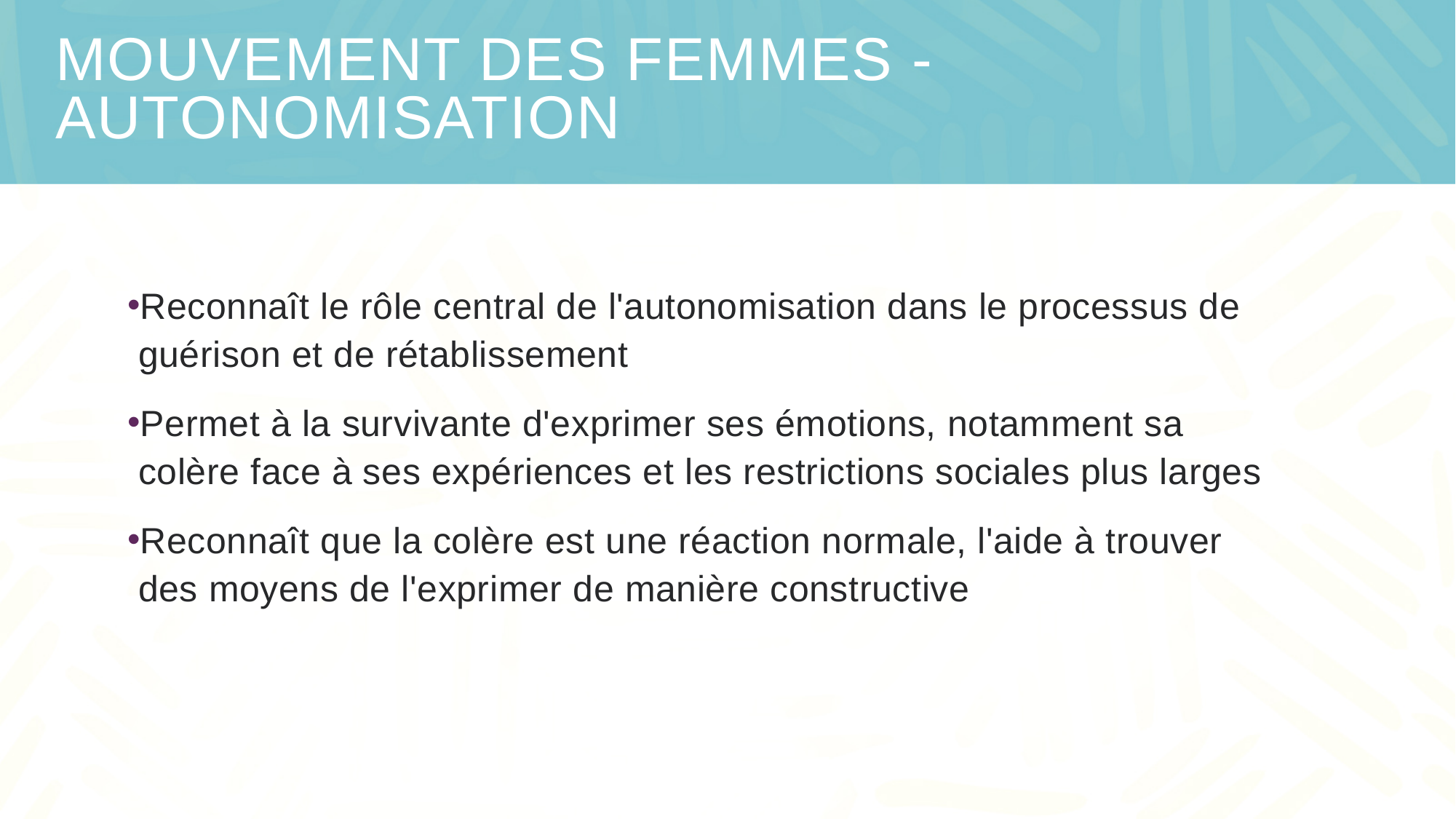

# Mouvement des femmes - Autonomisation
Reconnaît le rôle central de l'autonomisation dans le processus de guérison et de rétablissement
Permet à la survivante d'exprimer ses émotions, notamment sa colère face à ses expériences et les restrictions sociales plus larges
Reconnaît que la colère est une réaction normale, l'aide à trouver des moyens de l'exprimer de manière constructive